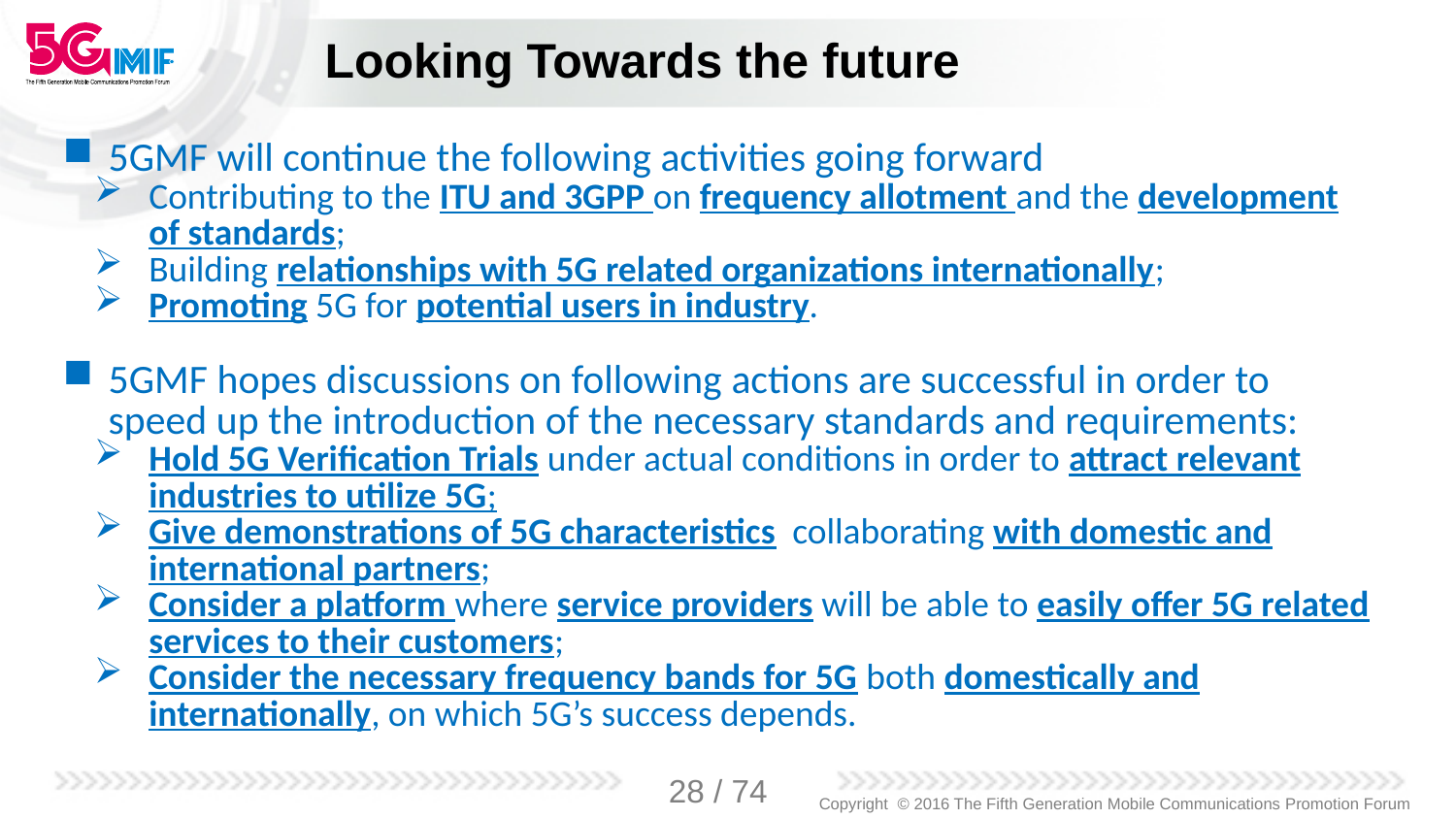

# Looking Towards the future
5GMF will continue the following activities going forward
Contributing to the ITU and 3GPP on frequency allotment and the development of standards;
Building relationships with 5G related organizations internationally;
Promoting 5G for potential users in industry.

5GMF hopes discussions on following actions are successful in order to speed up the introduction of the necessary standards and requirements:
Hold 5G Verification Trials under actual conditions in order to attract relevant industries to utilize 5G;
Give demonstrations of 5G characteristics  collaborating with domestic and international partners;
Consider a platform where service providers will be able to easily offer 5G related services to their customers;
Consider the necessary frequency bands for 5G both domestically and internationally, on which 5G’s success depends.